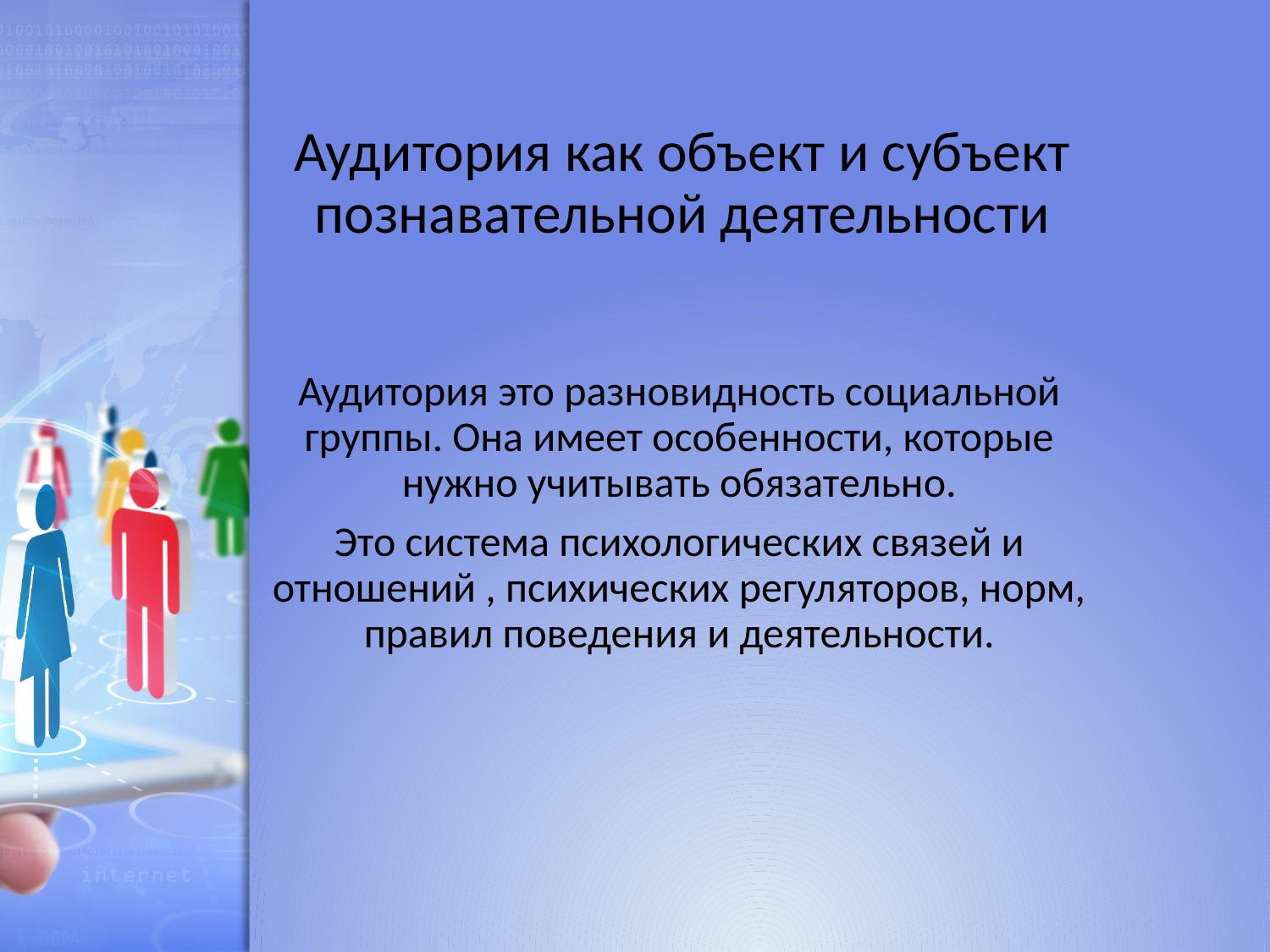

# Аудитория как объект и субъект познавательной деятельности
Аудитория это разновидность социальной группы. Она имеет особенности, которые нужно учитывать обязательно.
Это система психологических связей и отношений , психических регуляторов, норм, правил поведения и деятельности.